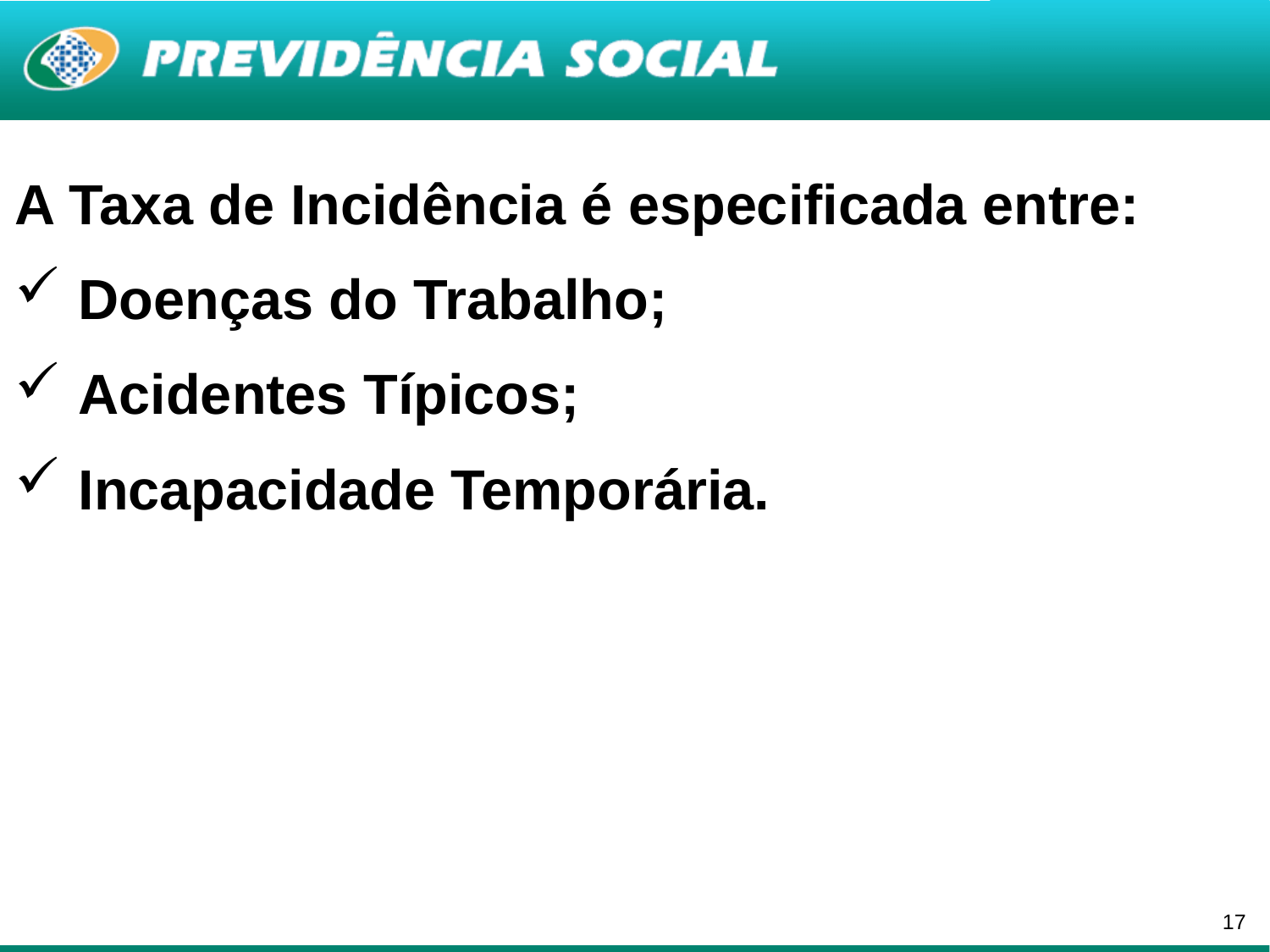

A Taxa de Incidência é especificada entre:
Doenças do Trabalho;
Acidentes Típicos;
Incapacidade Temporária.